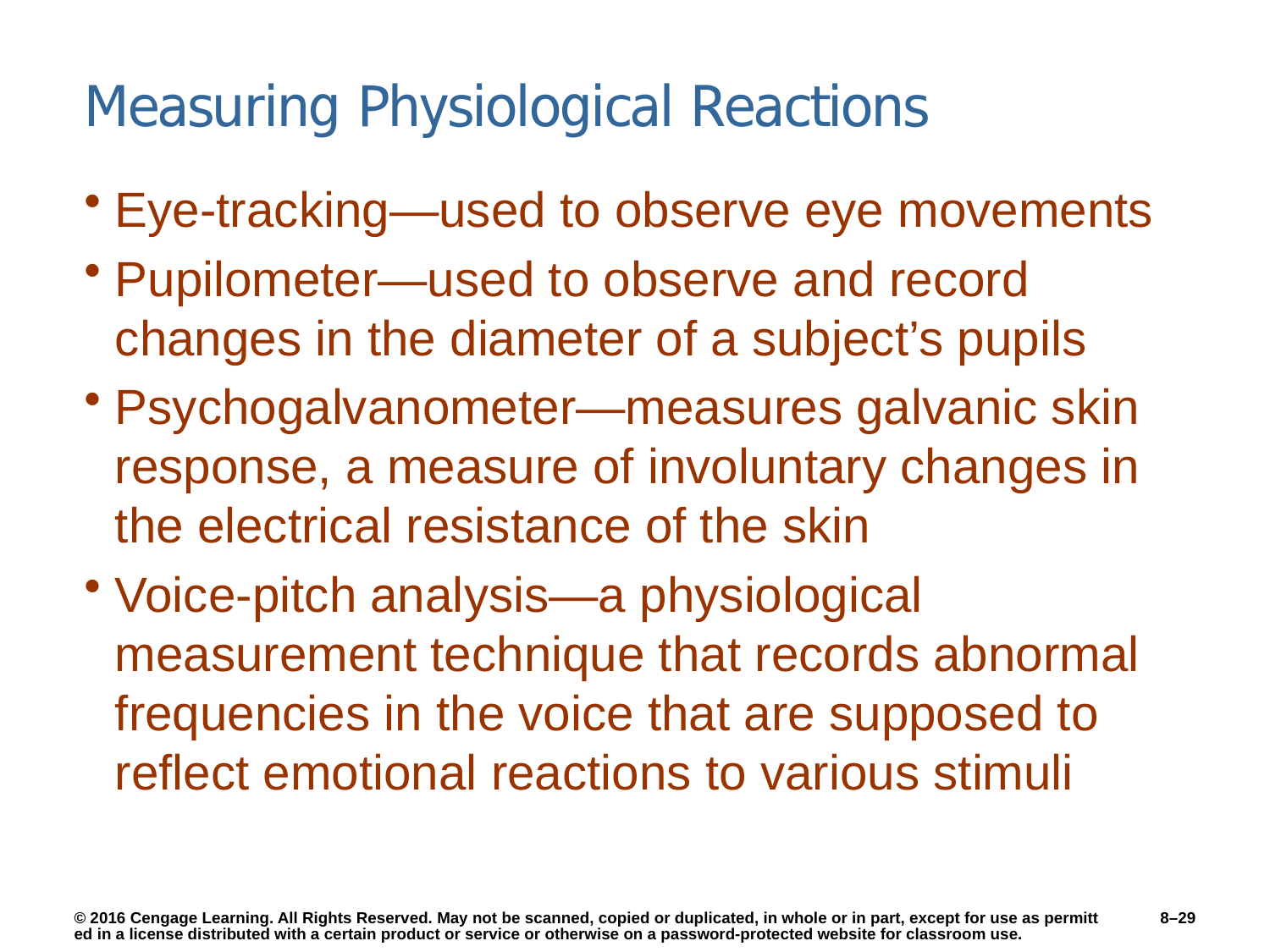

# Measuring Physiological Reactions
Eye-tracking—used to observe eye movements
Pupilometer—used to observe and record changes in the diameter of a subject’s pupils
Psychogalvanometer—measures galvanic skin response, a measure of involuntary changes in the electrical resistance of the skin
Voice-pitch analysis—a physiological measurement technique that records abnormal frequencies in the voice that are supposed to reflect emotional reactions to various stimuli
8–29
© 2016 Cengage Learning. All Rights Reserved. May not be scanned, copied or duplicated, in whole or in part, except for use as permitted in a license distributed with a certain product or service or otherwise on a password-protected website for classroom use.